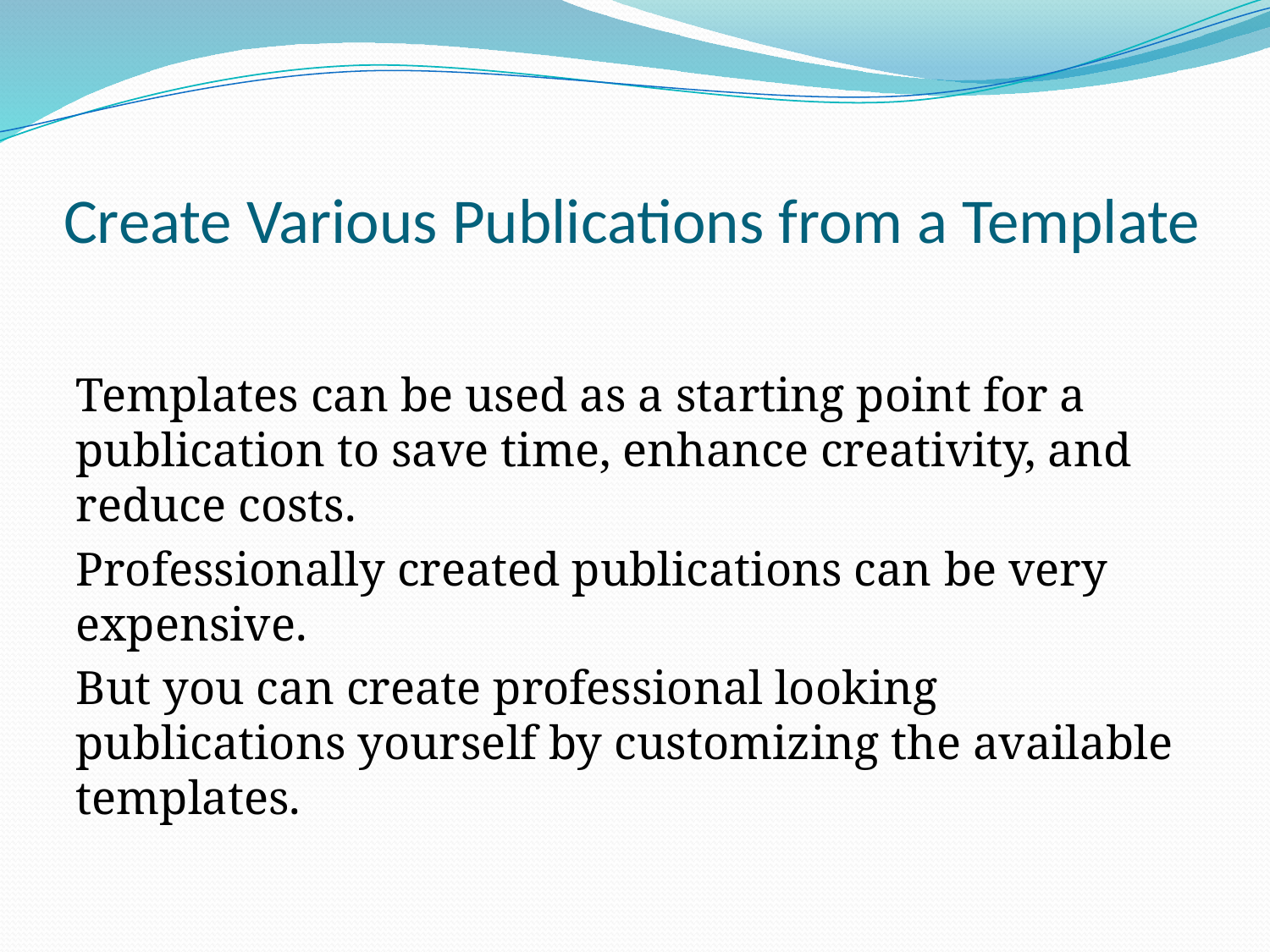

# Create Various Publications from a Template
Templates can be used as a starting point for a publication to save time, enhance creativity, and reduce costs.
Professionally created publications can be very expensive.
But you can create professional looking publications yourself by customizing the available templates.